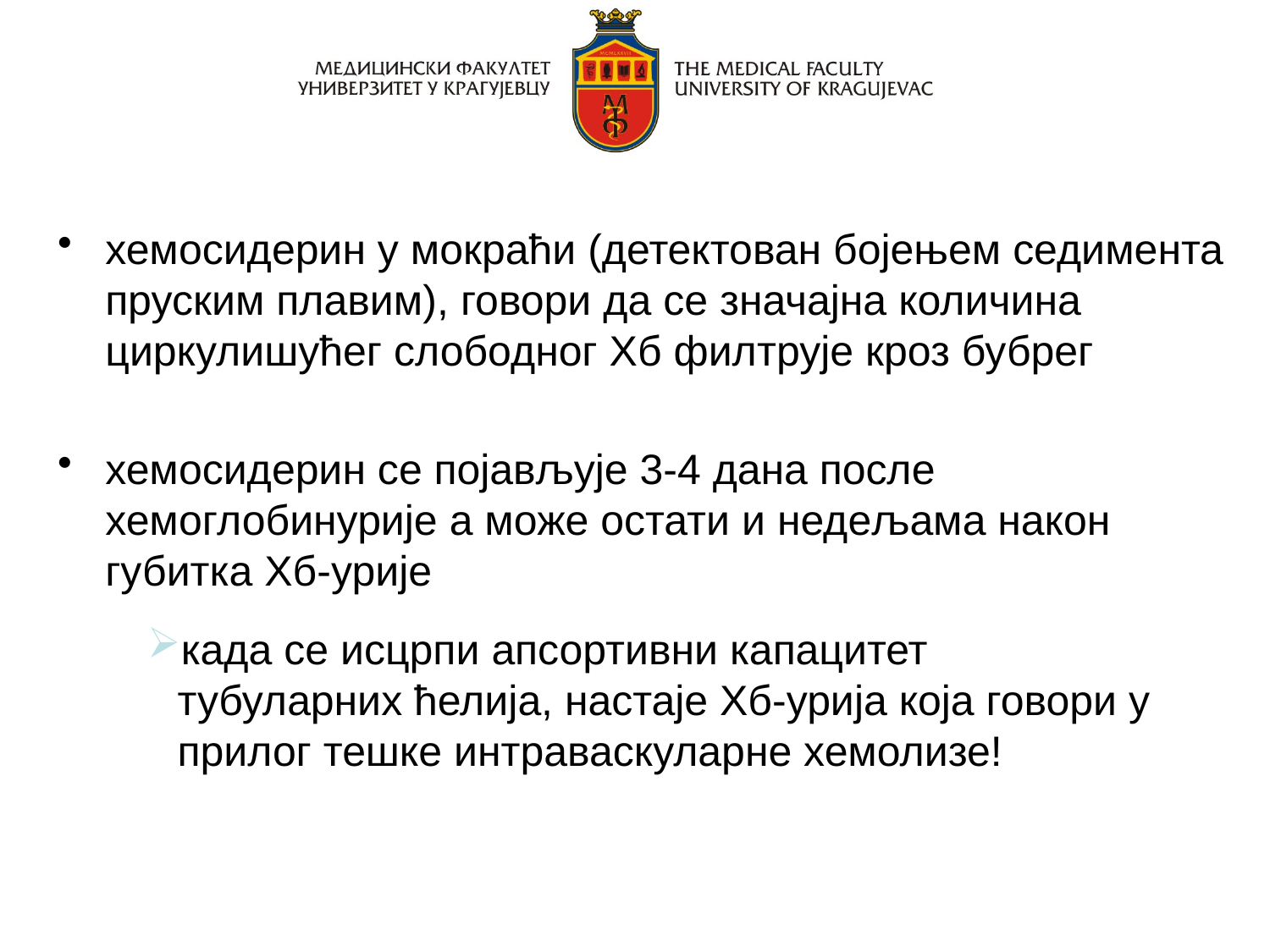

хемосидерин у мокраћи (детектован бојењем седимента пруским плавим), говори да се значајна количина циркулишућег слободног Хб филтрује кроз бубрег

хемосидерин се појављује 3-4 дана после хемоглобинурије а може остати и недељама након губитка Хб-урије
када се исцрпи апсортивни капацитет тубуларних ћелија, настаје Хб-урија која говори у прилог тешке интраваскуларне хемолизе!